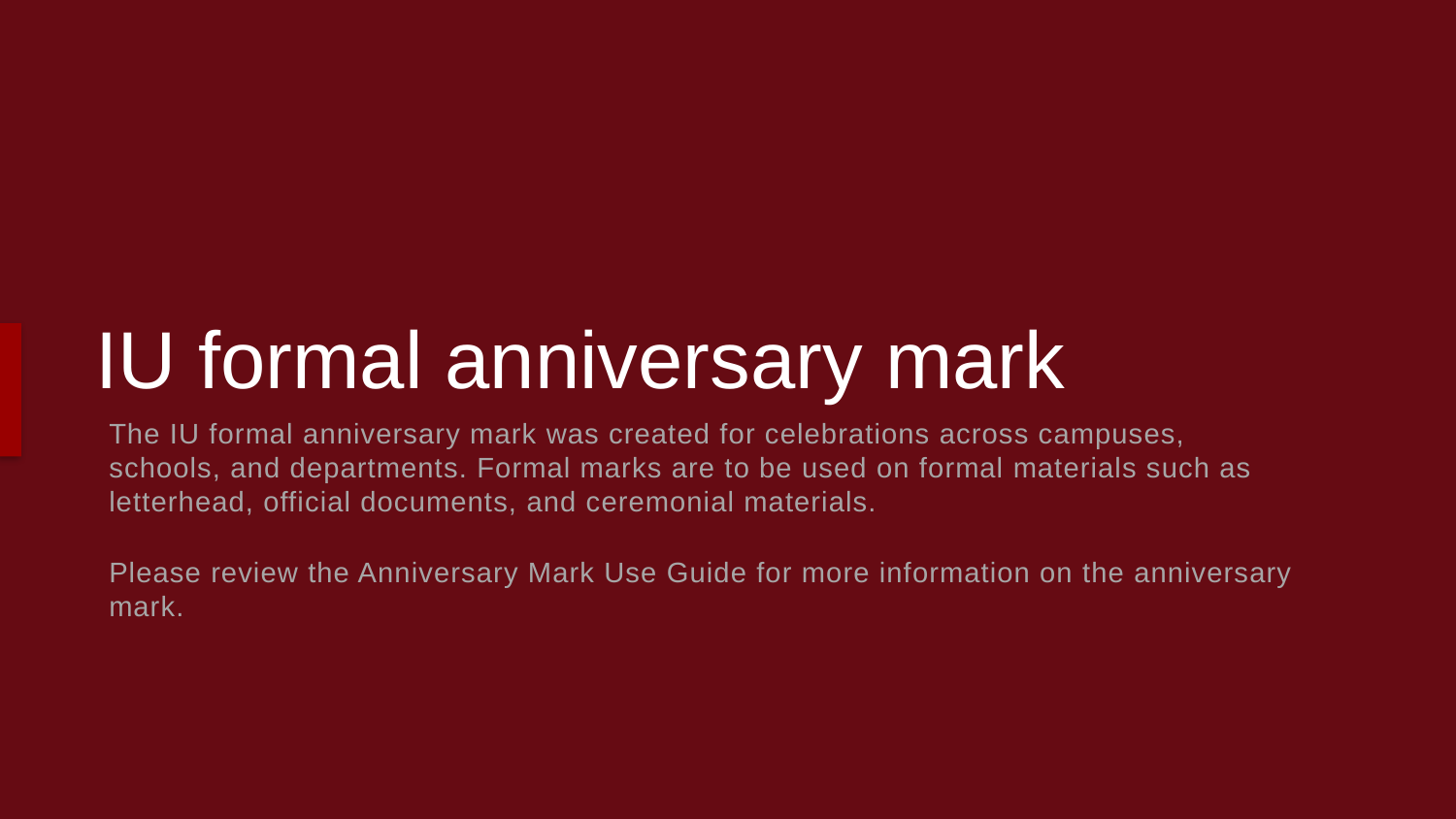

# IU formal anniversary mark
The IU formal anniversary mark was created for celebrations across campuses, schools, and departments. Formal marks are to be used on formal materials such as letterhead, official documents, and ceremonial materials.
Please review the Anniversary Mark Use Guide for more information on the anniversary mark.